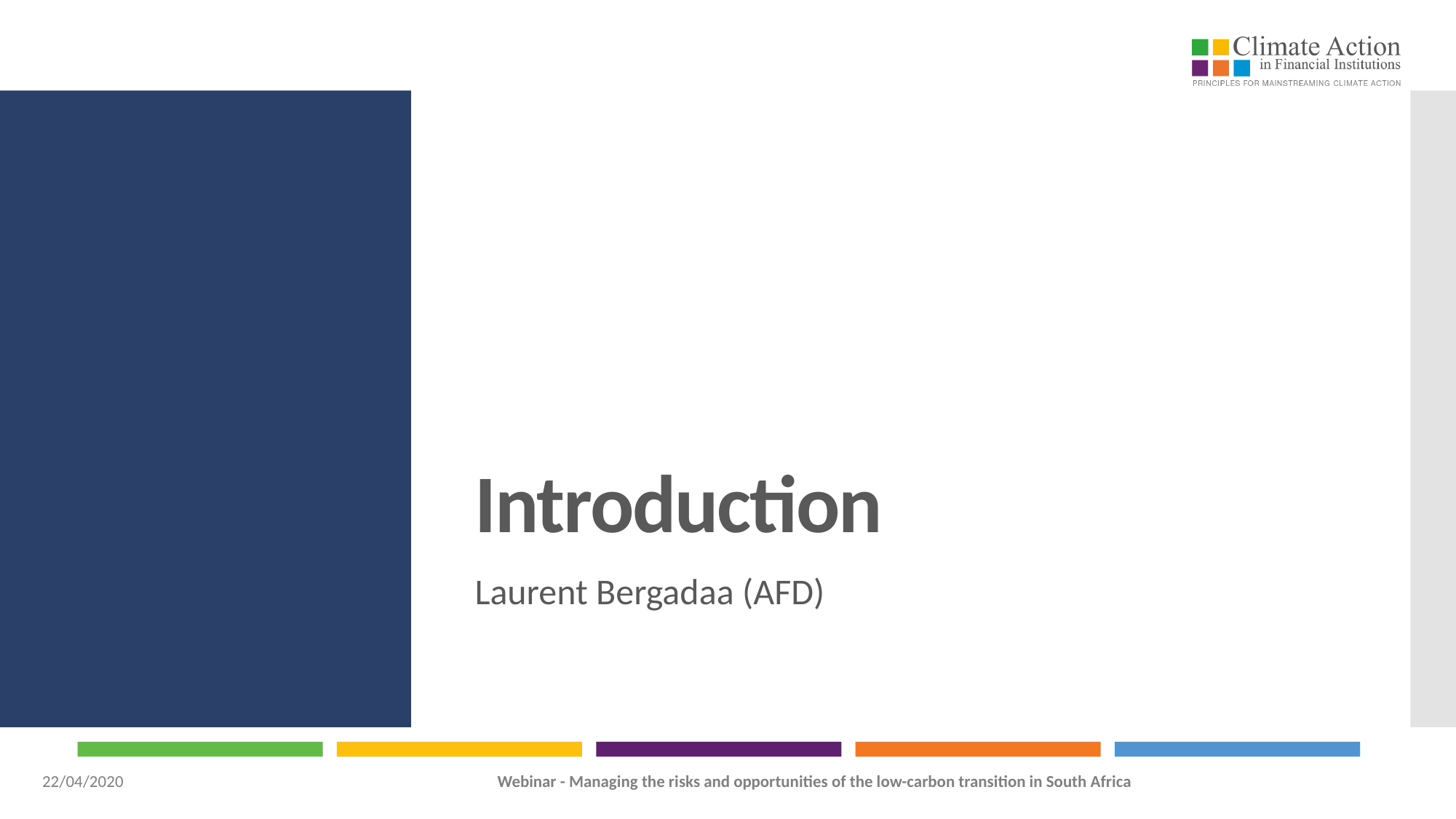

# Introduction
Laurent Bergadaa (AFD)
22/04/2020
Webinar - Managing the risks and opportunities of the low-carbon transition in South Africa